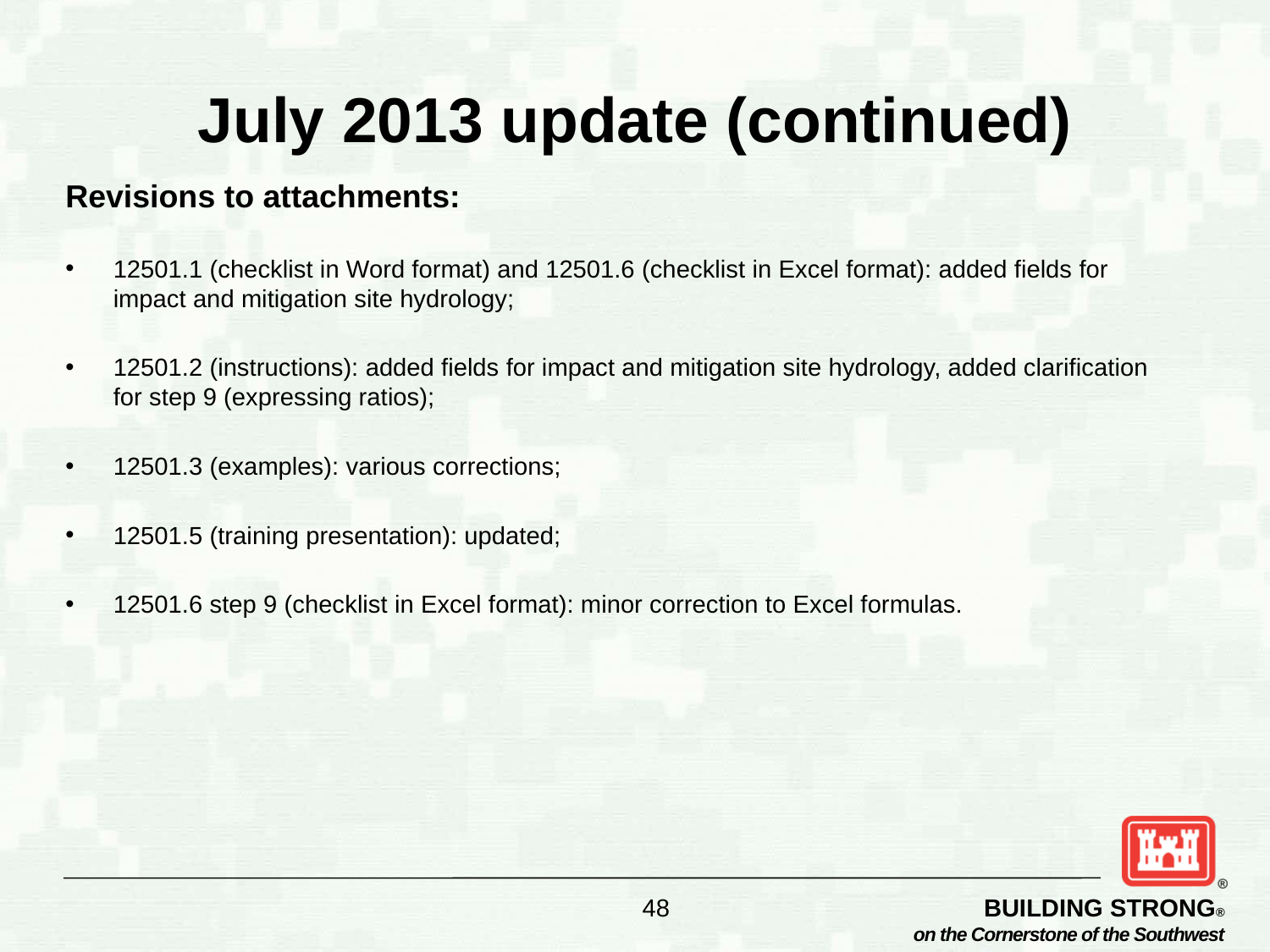

# July 2013 update (continued)
Revisions to attachments:

12501.1 (checklist in Word format) and 12501.6 (checklist in Excel format): added fields for impact and mitigation site hydrology;

12501.2 (instructions): added fields for impact and mitigation site hydrology, added clarification for step 9 (expressing ratios);

12501.3 (examples): various corrections;

12501.5 (training presentation): updated;

12501.6 step 9 (checklist in Excel format): minor correction to Excel formulas.

48